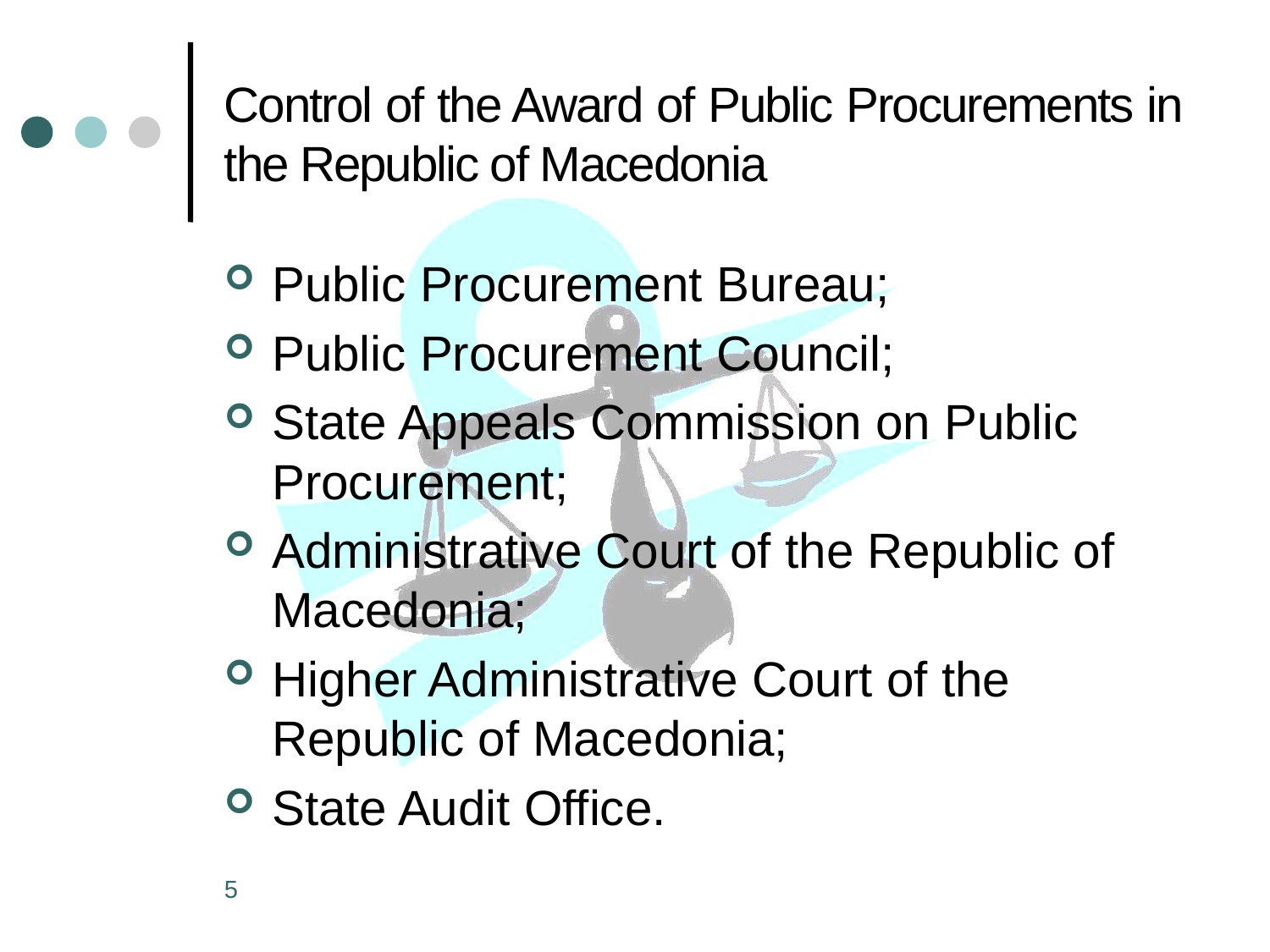

# Control of the Award of Public Procurements in the Republic of Macedonia
Public Procurement Bureau;
Public Procurement Council;
State Appeals Commission on Public Procurement;
Administrative Court of the Republic of Macedonia;
Higher Administrative Court of the Republic of Macedonia;
State Audit Office.

5